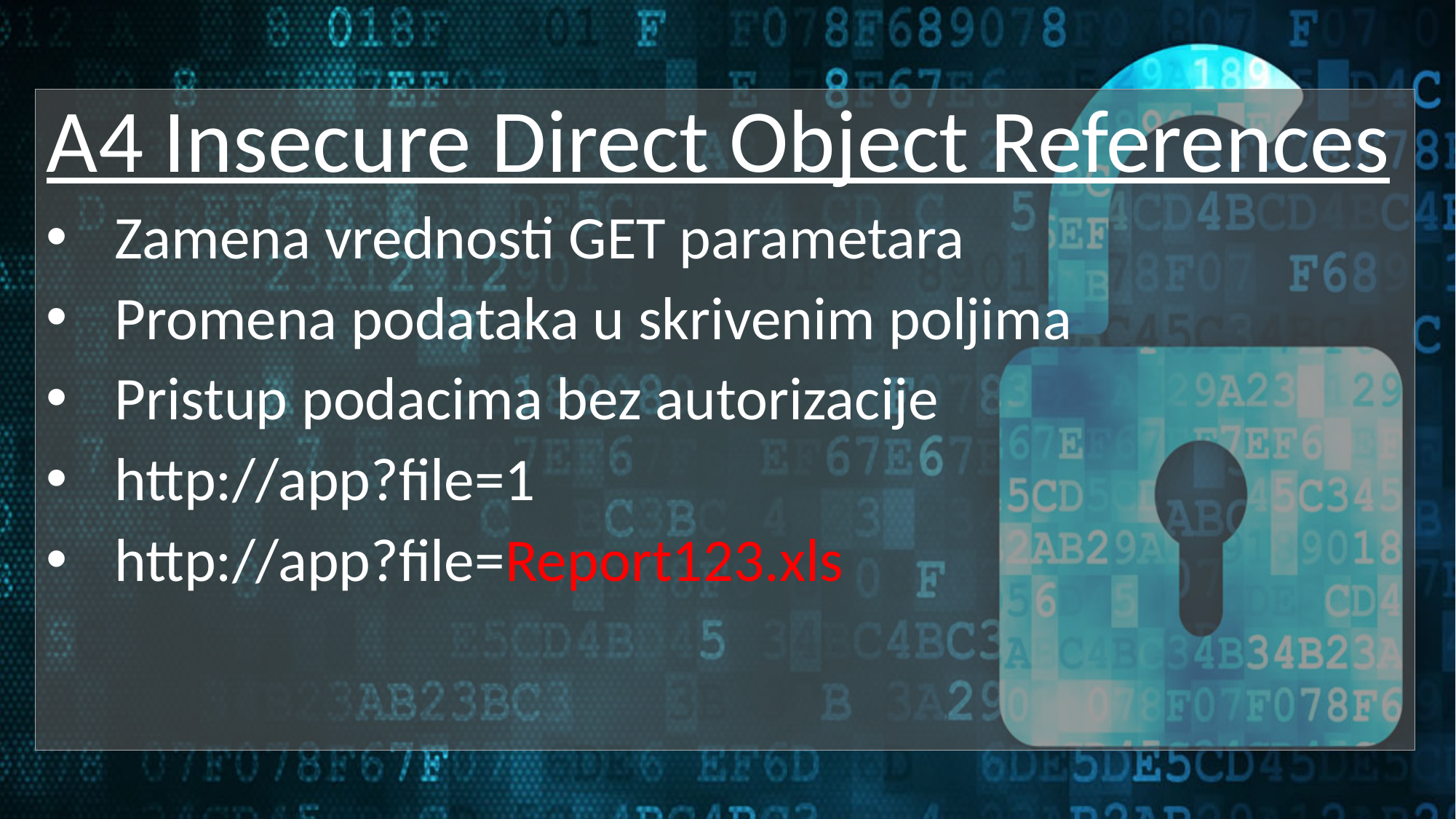

A4 Insecure Direct Object References
Zamena vrednosti GET parametara
Promena podataka u skrivenim poljima
Pristup podacima bez autorizacije
http://app?file=1
http://app?file=Report123.xls